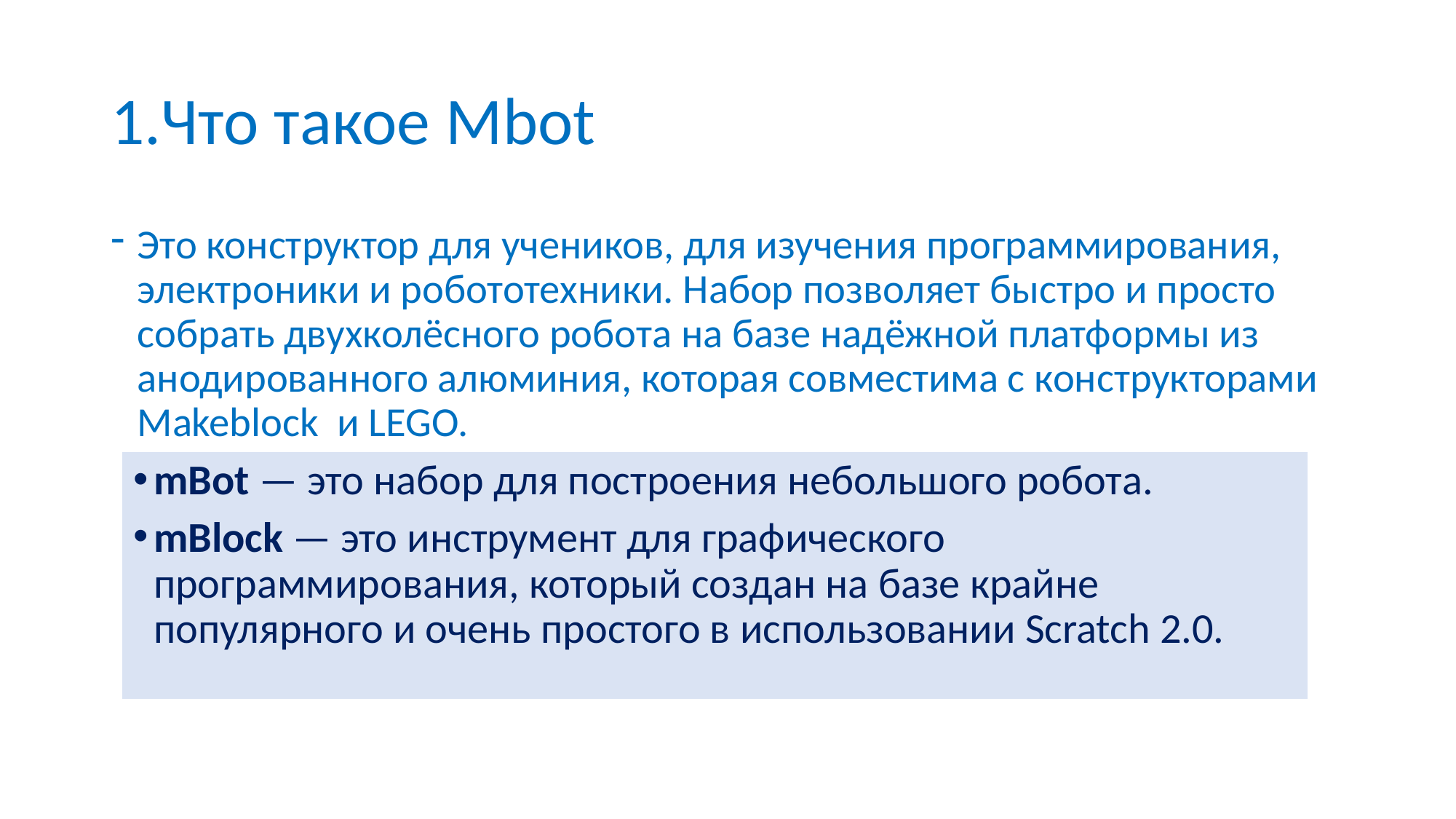

# 1.Что такое Mbot
Это конструктор для учеников, для изучения программирования, электроники и робототехники. Набор позволяет быстро и просто собрать двухколёсного робота на базе надёжной платформы из анодированного алюминия, которая совместима с конструкторами Makeblock  и LEGO.

mBot — это набор для построения небольшого робота.
mBlock — это инструмент для графического программирования, который создан на базе крайне популярного и очень простого в использовании Scratch 2.0.